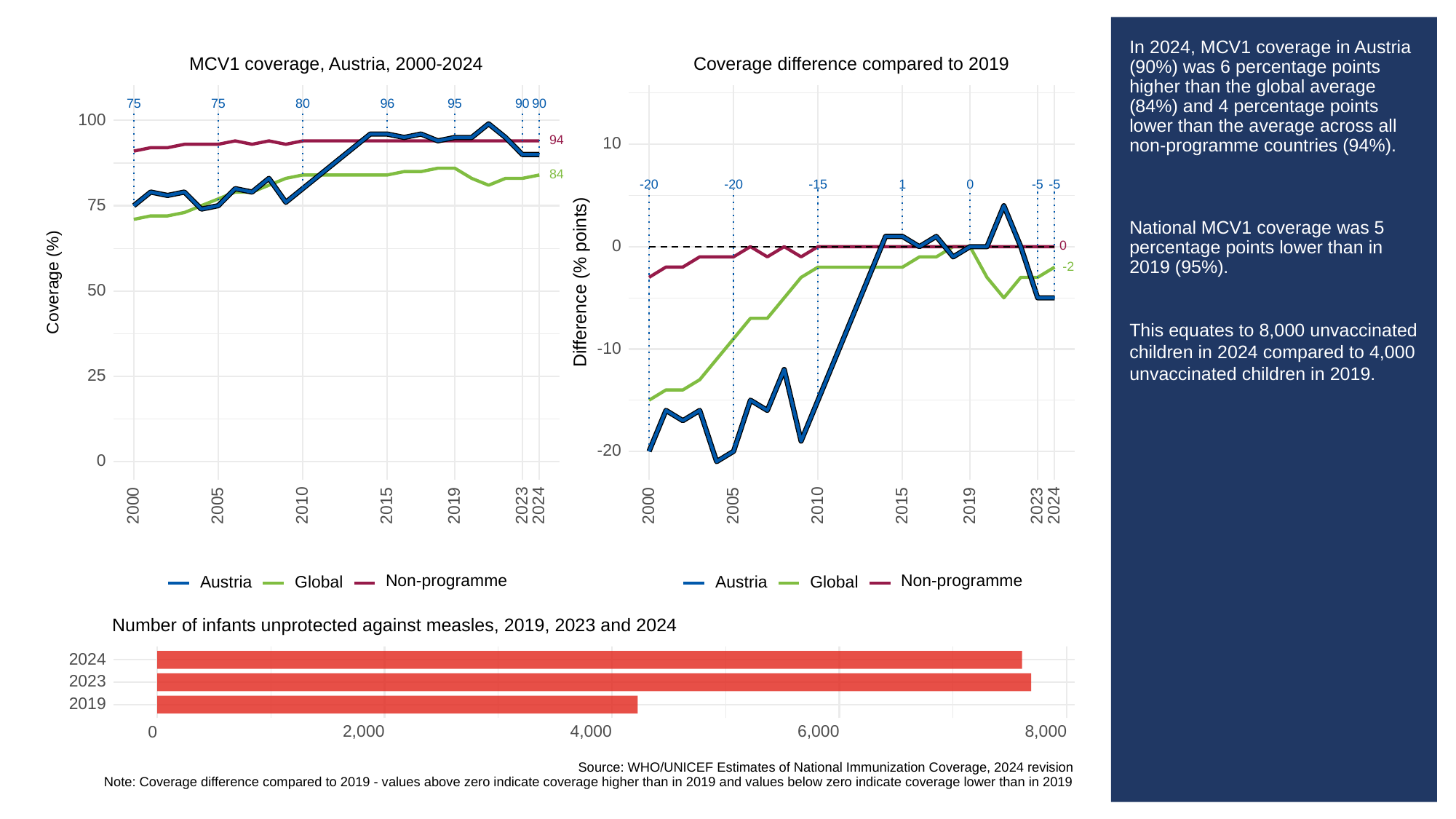

# In 2024, MCV1 coverage in Austria (90%) was 6 percentage points higher than the global average (84%) and 4 percentage points lower than the average across all non-programme countries (94%).

National MCV1 coverage was 5 percentage points lower than in 2019 (95%).

This equates to 8,000 unvaccinated children in 2024 compared to 4,000 unvaccinated children in 2019.

MCV1 coverage, Austria, 2000-2024
Coverage difference compared to 2019

80
96
95
90
90
75
75

100

94
10

84
-20
-20
-15
0
1
-5
-5

75

0
0

-2
Difference (% points)
Coverage (%)
50

-10

25

-20

0

2023
2023
2000
2005
2010
2015
2019
2024
2000
2005
2010
2015
2019
2024
Non-programme
Non-programme
Global
Global
Austria
Austria

Number of infants unprotected against measles, 2019, 2023 and 2024

2024

2023

2019

2,000
4,000
6,000
8,000
0
Source: WHO/UNICEF Estimates of National Immunization Coverage, 2024 revision
Note: Coverage difference compared to 2019 - values above zero indicate coverage higher than in 2019 and values below zero indicate coverage lower than in 2019